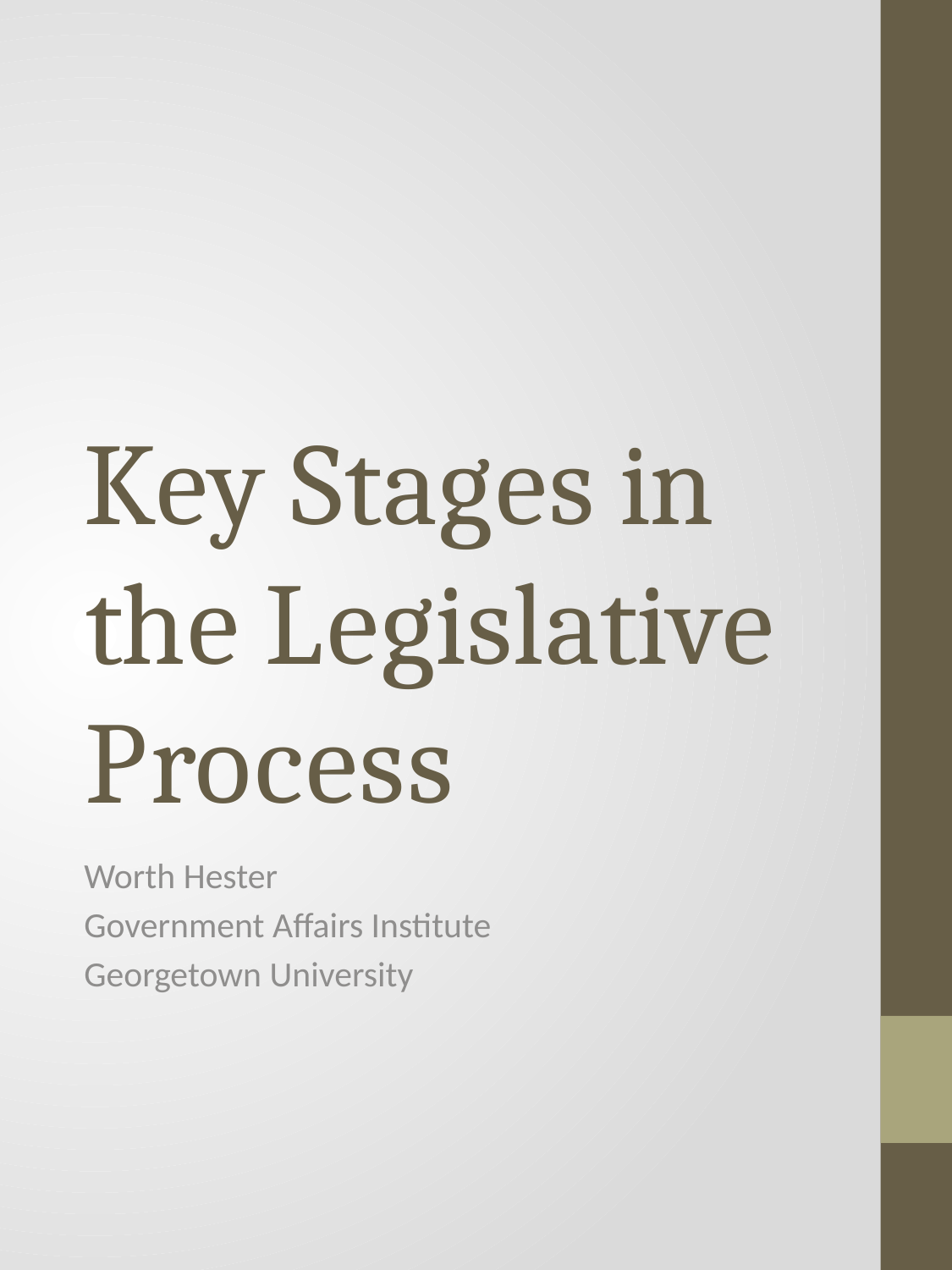

# Key Stages in the Legislative Process
Worth Hester
Government Affairs Institute
Georgetown University